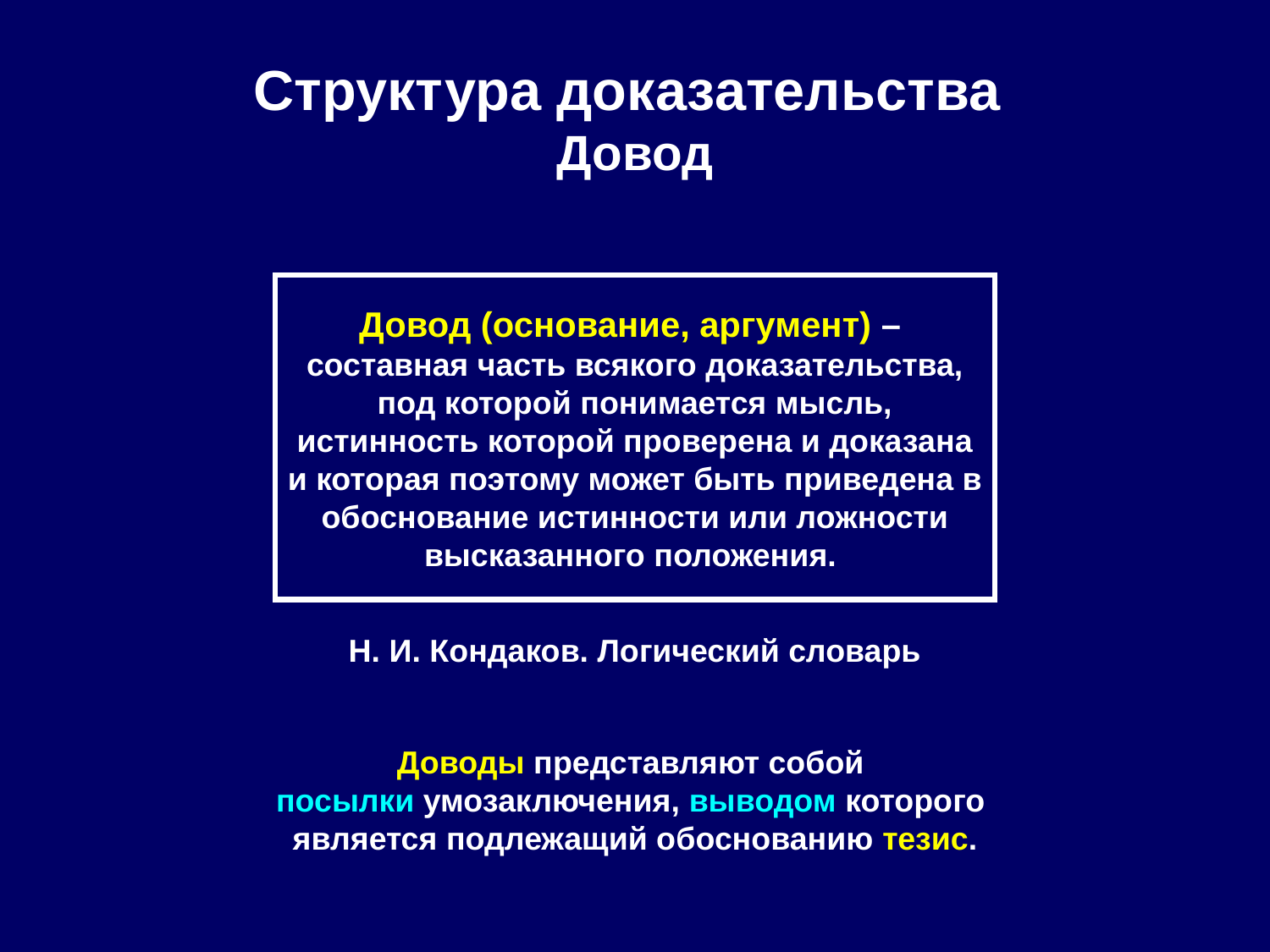

# Структура доказательства Довод
Довод (основание, аргумент) –
составная часть всякого доказательства, под которой понимается мысль, истинность которой проверена и доказана и которая поэтому может быть приведена в обоснование истинности или ложности высказанного положения.
Н. И. Кондаков. Логический словарь
Доводы представляют собой
посылки умозаключения, выводом которого
является подлежащий обоснованию тезис.